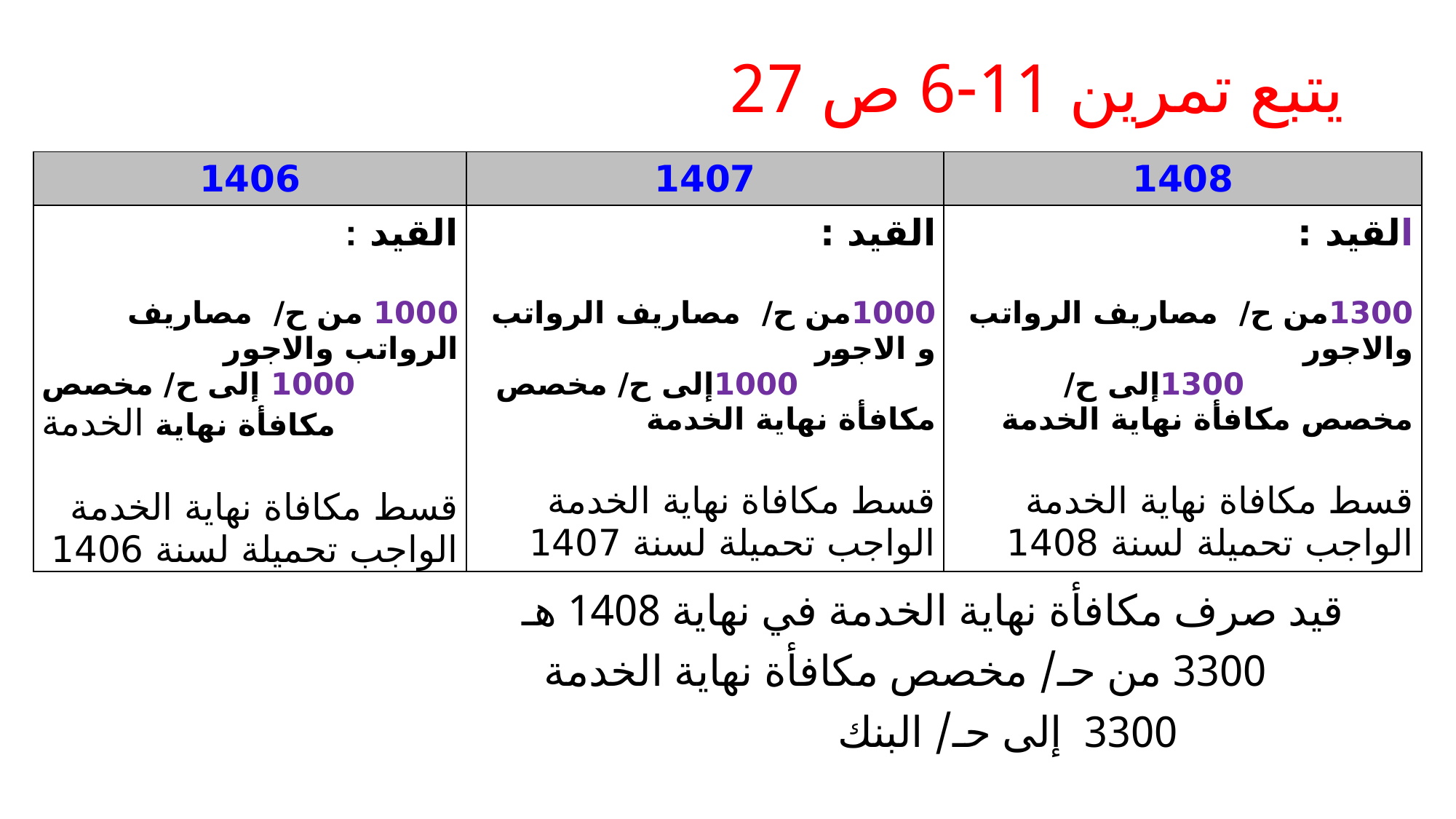

# يتبع تمرين 11-6 ص 27
| 1406 | 1407 | 1408 |
| --- | --- | --- |
| القيد : 1000 من ح/ مصاريف الرواتب والاجور 1000 إلى ح/ مخصص مكافأة نهاية الخدمة قسط مكافاة نهاية الخدمة الواجب تحميلة لسنة 1406 | القيد : 1000من ح/ مصاريف الرواتب و الاجور 1000إلى ح/ مخصص مكافأة نهاية الخدمة قسط مكافاة نهاية الخدمة الواجب تحميلة لسنة 1407 | القيد : 1300من ح/ مصاريف الرواتب والاجور 1300إلى ح/ مخصص مكافأة نهاية الخدمة قسط مكافاة نهاية الخدمة الواجب تحميلة لسنة 1408 |

قيد صرف مكافأة نهاية الخدمة في نهاية 1408 هـ
       3300 من حـ/ مخصص مكافأة نهاية الخدمة
               3300  إلى حـ/ البنك